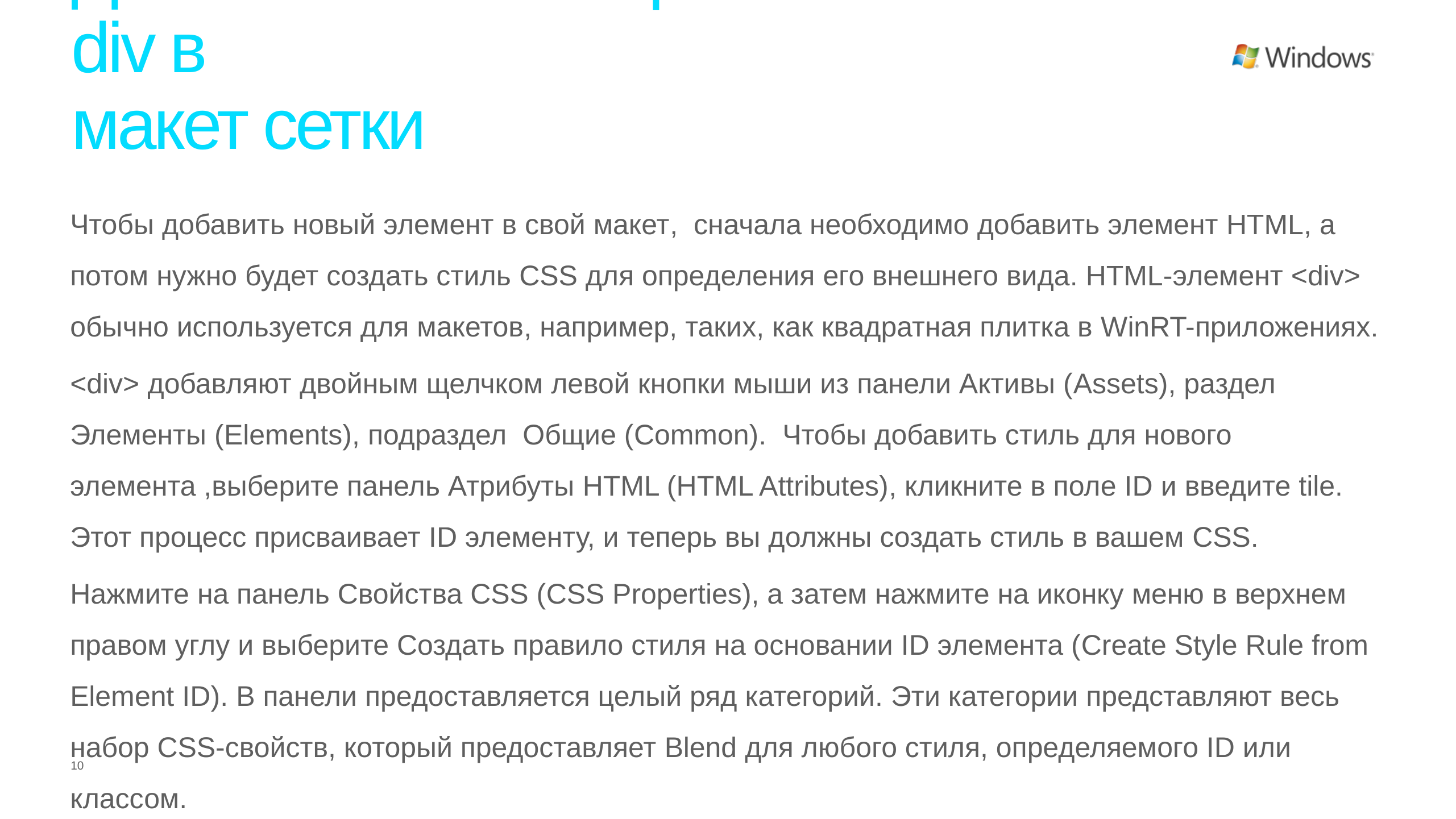

# Добавление и настройка элемента div в макет сетки
Чтобы добавить новый элемент в свой макет,  сначала необходимо добавить элемент HTML, а потом нужно будет создать стиль CSS для определения его внешнего вида. HTML-элемент <div> обычно используется для макетов, например, таких, как квадратная плитка в WinRT-приложениях.
<div> добавляют двойным щелчком левой кнопки мыши из панели Активы (Assets), раздел Элементы (Elements), подраздел  Общие (Common).  Чтобы добавить стиль для нового элемента ,выберите панель Атрибуты HTML (HTML Attributes), кликните в поле ID и введите tile. Этот процесс присваивает ID элементу, и теперь вы должны создать стиль в вашем CSS.
Нажмите на панель Свойства CSS (CSS Properties), а затем нажмите на иконку меню в верхнем правом углу и выберите Создать правило стиля на основании ID элемента (Create Style Rule from Element ID). В панели предоставляется целый ряд категорий. Эти категории представляют весь набор CSS-свойств, который предоставляет Blend для любого стиля, определяемого ID или классом.